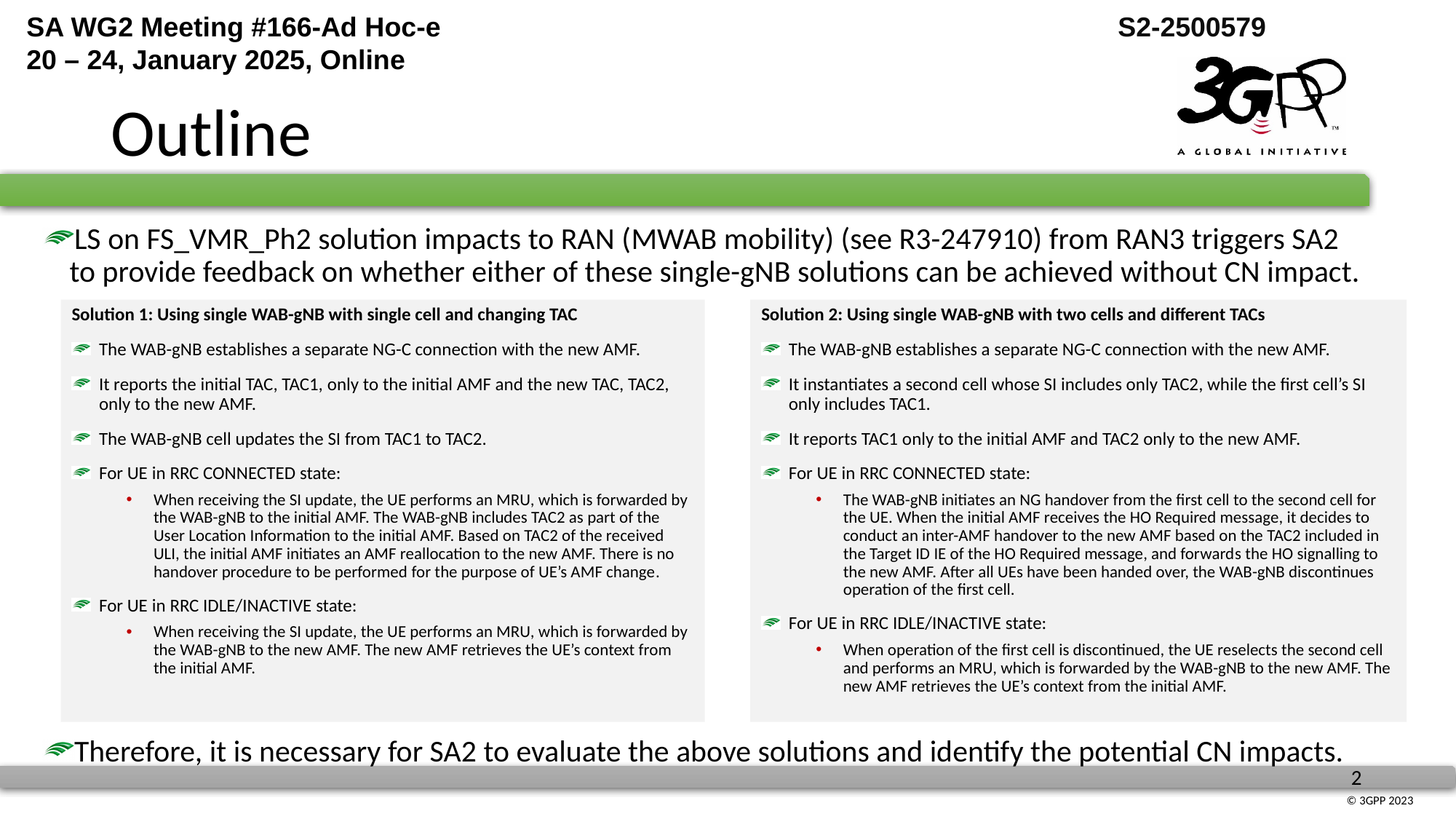

# Outline
LS on FS_VMR_Ph2 solution impacts to RAN (MWAB mobility) (see R3-247910) from RAN3 triggers SA2 to provide feedback on whether either of these single-gNB solutions can be achieved without CN impact.

Therefore, it is necessary for SA2 to evaluate the above solutions and identify the potential CN impacts.
Solution 1: Using single WAB-gNB with single cell and changing TAC
The WAB-gNB establishes a separate NG-C connection with the new AMF.
It reports the initial TAC, TAC1, only to the initial AMF and the new TAC, TAC2, only to the new AMF.
The WAB-gNB cell updates the SI from TAC1 to TAC2.
For UE in RRC CONNECTED state:
When receiving the SI update, the UE performs an MRU, which is forwarded by the WAB-gNB to the initial AMF. The WAB-gNB includes TAC2 as part of the User Location Information to the initial AMF. Based on TAC2 of the received ULI, the initial AMF initiates an AMF reallocation to the new AMF. There is no handover procedure to be performed for the purpose of UE’s AMF change.
For UE in RRC IDLE/INACTIVE state:
When receiving the SI update, the UE performs an MRU, which is forwarded by the WAB-gNB to the new AMF. The new AMF retrieves the UE’s context from the initial AMF.

Solution 2: Using single WAB-gNB with two cells and different TACs
The WAB-gNB establishes a separate NG-C connection with the new AMF.
It instantiates a second cell whose SI includes only TAC2, while the first cell’s SI only includes TAC1.
It reports TAC1 only to the initial AMF and TAC2 only to the new AMF.
For UE in RRC CONNECTED state:
The WAB-gNB initiates an NG handover from the first cell to the second cell for the UE. When the initial AMF receives the HO Required message, it decides to conduct an inter-AMF handover to the new AMF based on the TAC2 included in the Target ID IE of the HO Required message, and forwards the HO signalling to the new AMF. After all UEs have been handed over, the WAB-gNB discontinues operation of the first cell.
For UE in RRC IDLE/INACTIVE state:
When operation of the first cell is discontinued, the UE reselects the second cell and performs an MRU, which is forwarded by the WAB-gNB to the new AMF. The new AMF retrieves the UE’s context from the initial AMF.